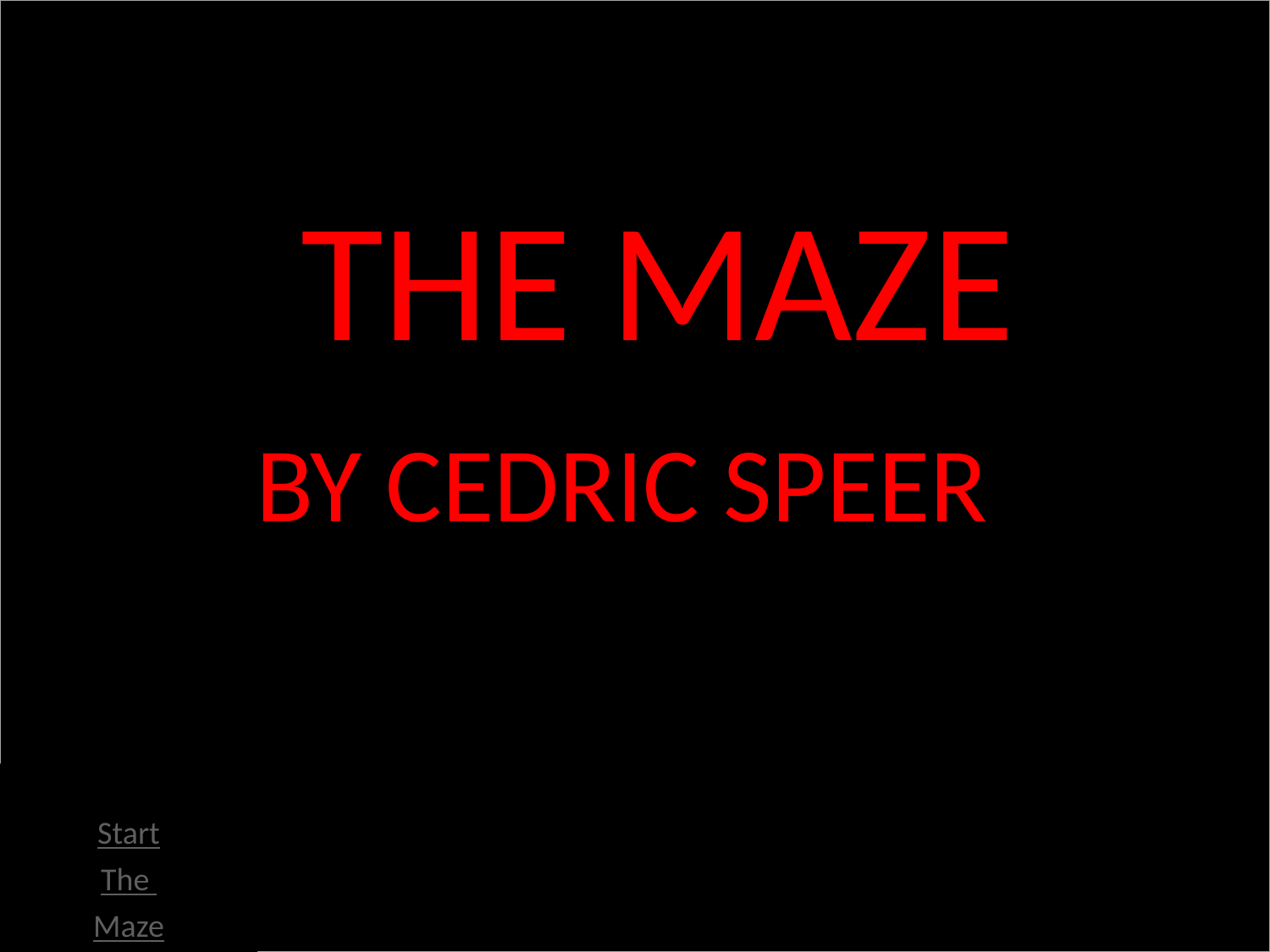

THE MAZE
BY CEDRIC SPEER

Start
The
Maze